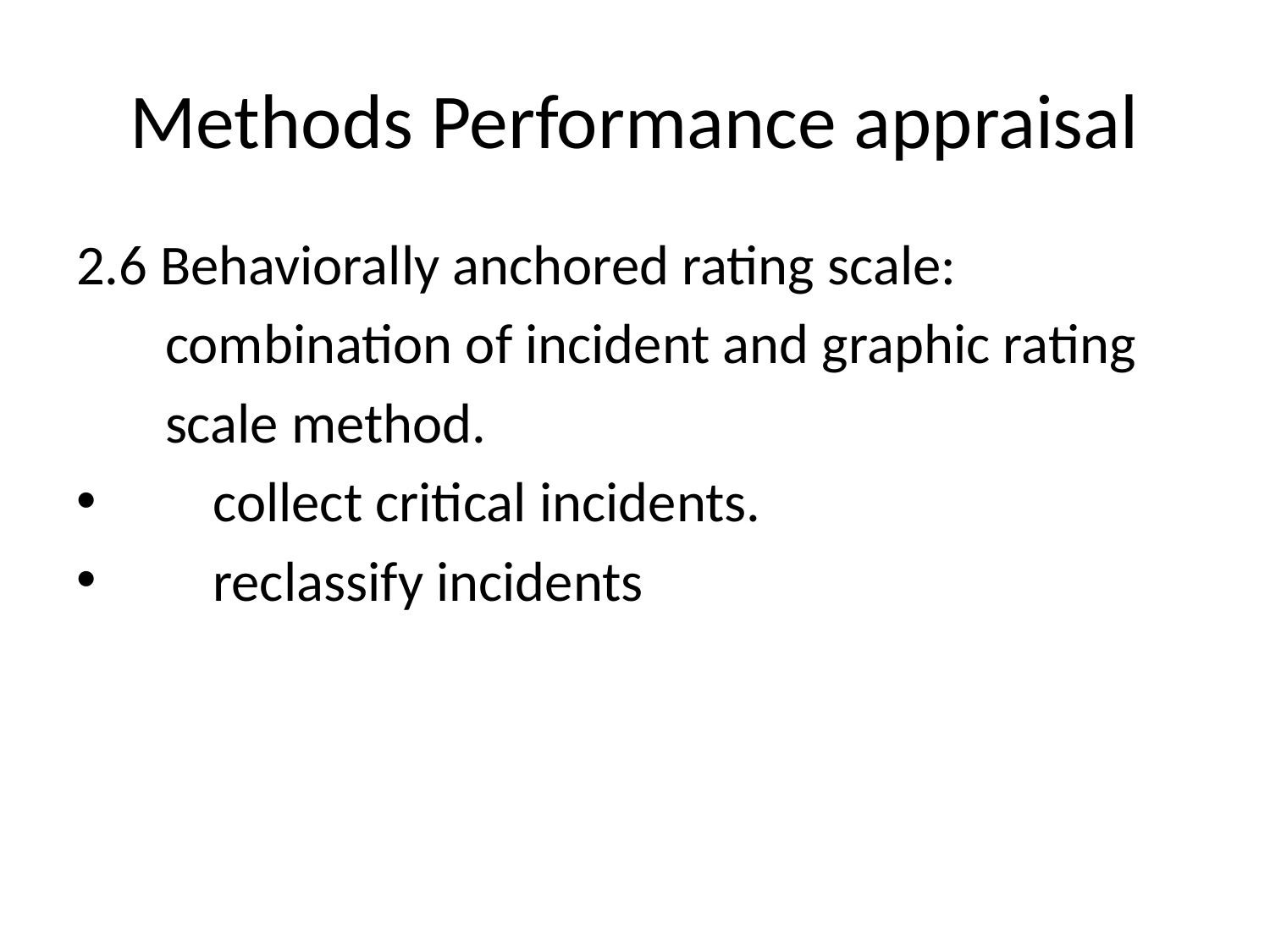

# Methods Performance appraisal
2.6 Behaviorally anchored rating scale:
       combination of incident and graphic rating
       scale method.
       collect critical incidents.
       reclassify incidents